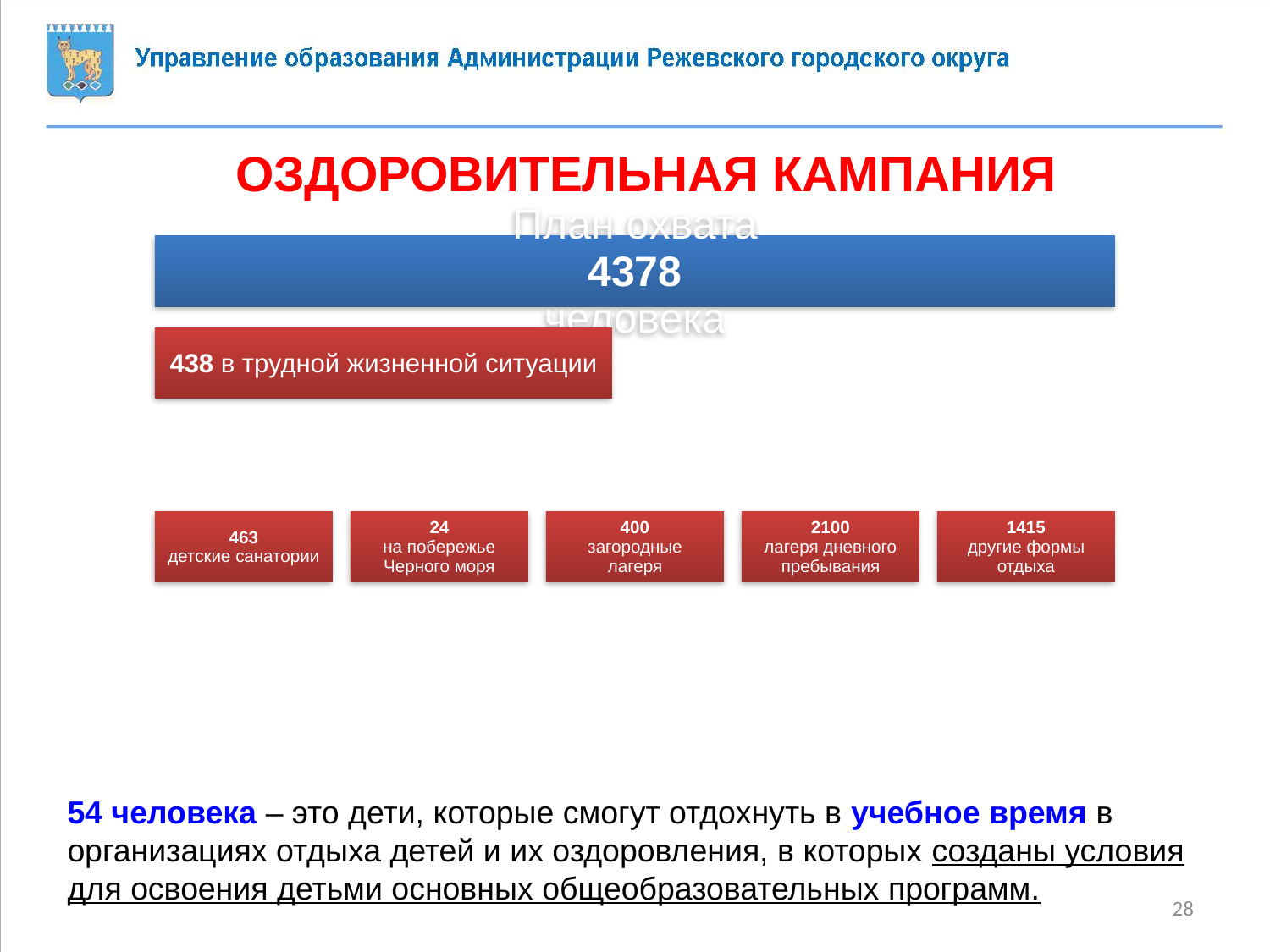

ОЗДОРОВИТЕЛЬНАЯ КАМПАНИЯ
План охвата
4378
человека
438 в трудной жизненной ситуации
463
детские санатории
24
на побережье Черного моря
400
загородные лагеря
2100
лагеря дневного пребывания
1415
другие формы отдыха
54 человека – это дети, которые смогут отдохнуть в учебное время в организациях отдыха детей и их оздоровления, в которых созданы условия для освоения детьми основных общеобразовательных программ.
28